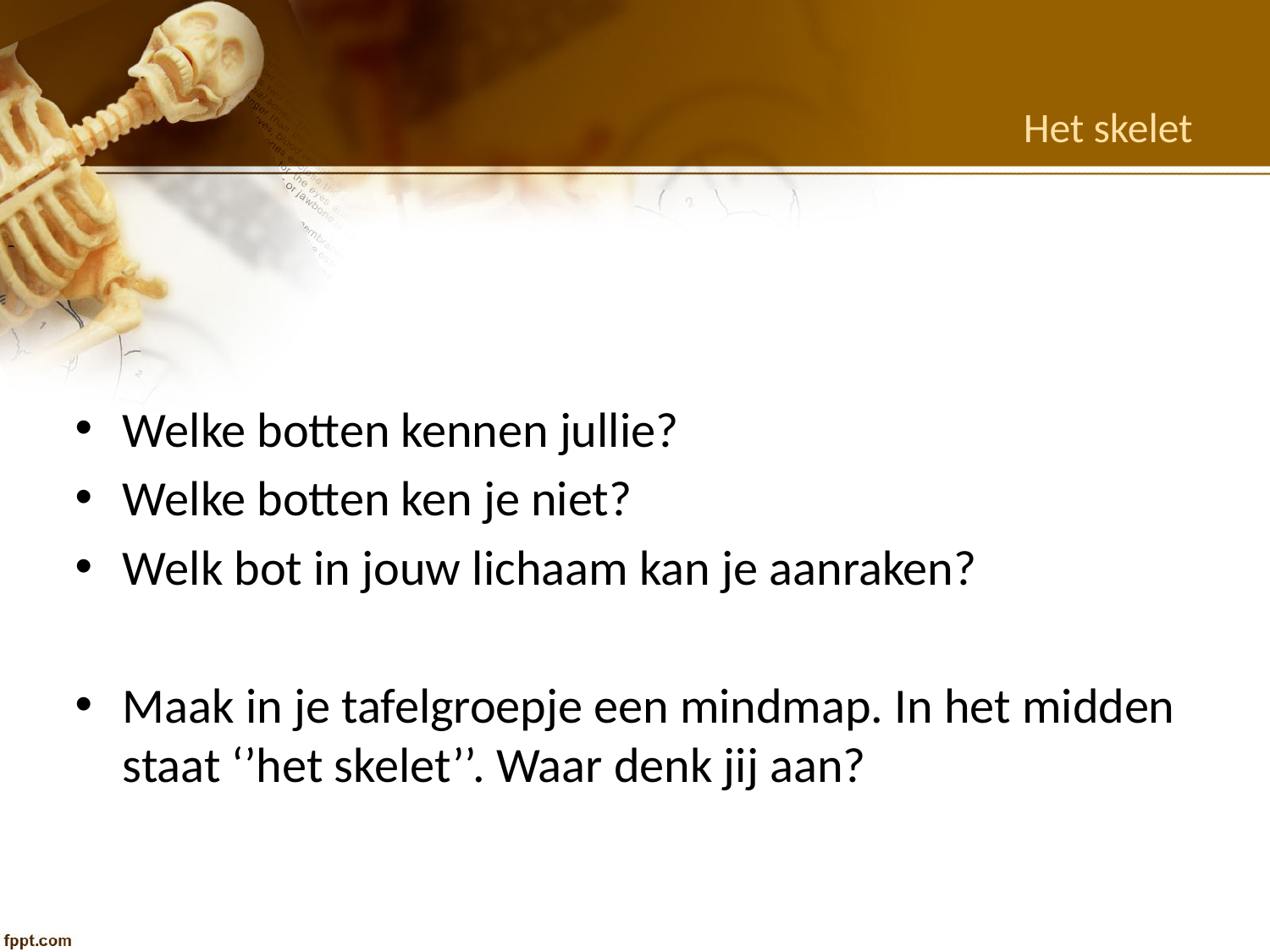

# Het skelet
Welke botten kennen jullie?
Welke botten ken je niet?
Welk bot in jouw lichaam kan je aanraken?

Maak in je tafelgroepje een mindmap. In het midden staat ‘’het skelet’’. Waar denk jij aan?